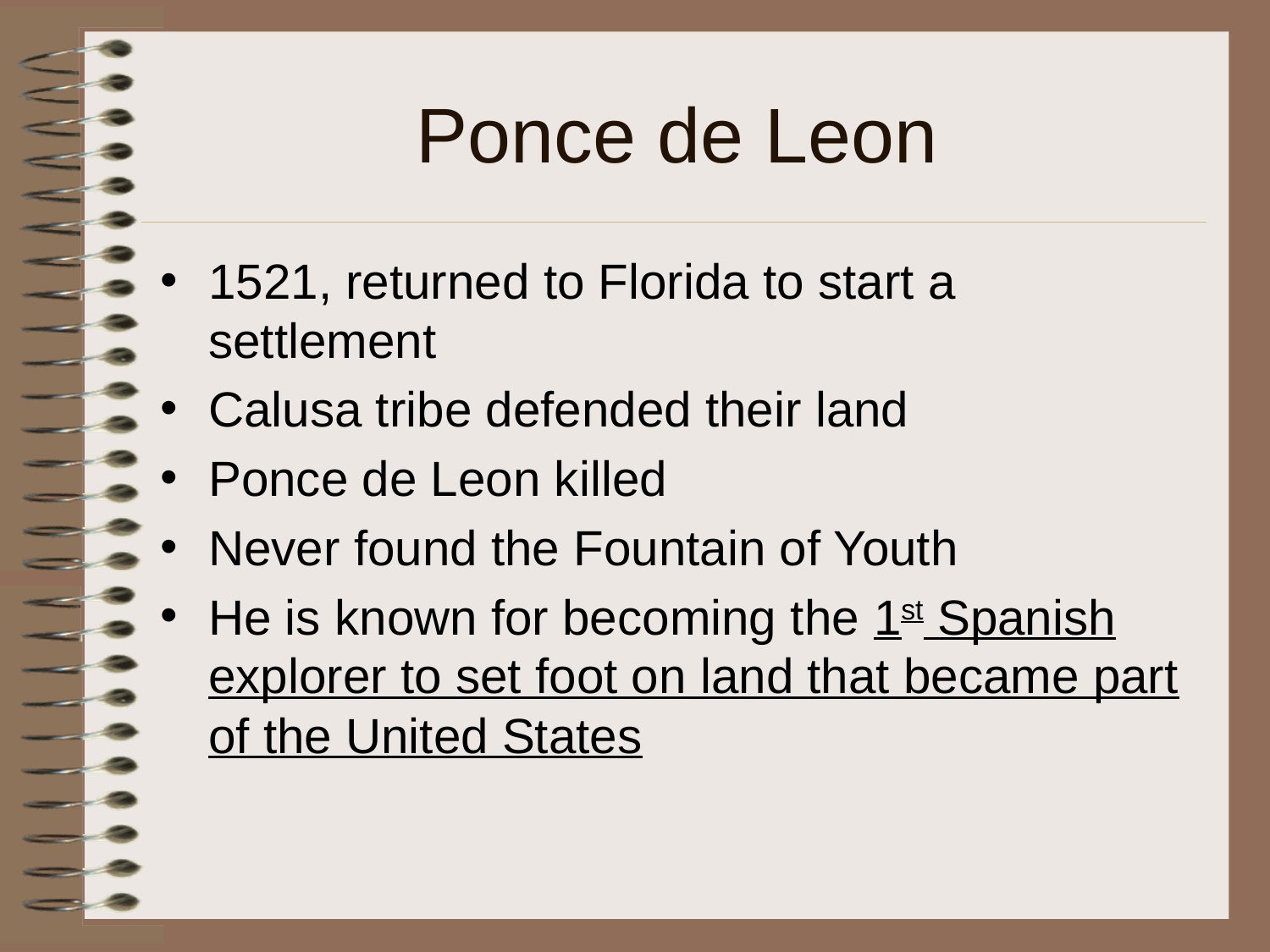

# Ponce de Leon
1521, returned to Florida to start a settlement
Calusa tribe defended their land
Ponce de Leon killed
Never found the Fountain of Youth
He is known for becoming the 1st Spanish explorer to set foot on land that became part of the United States